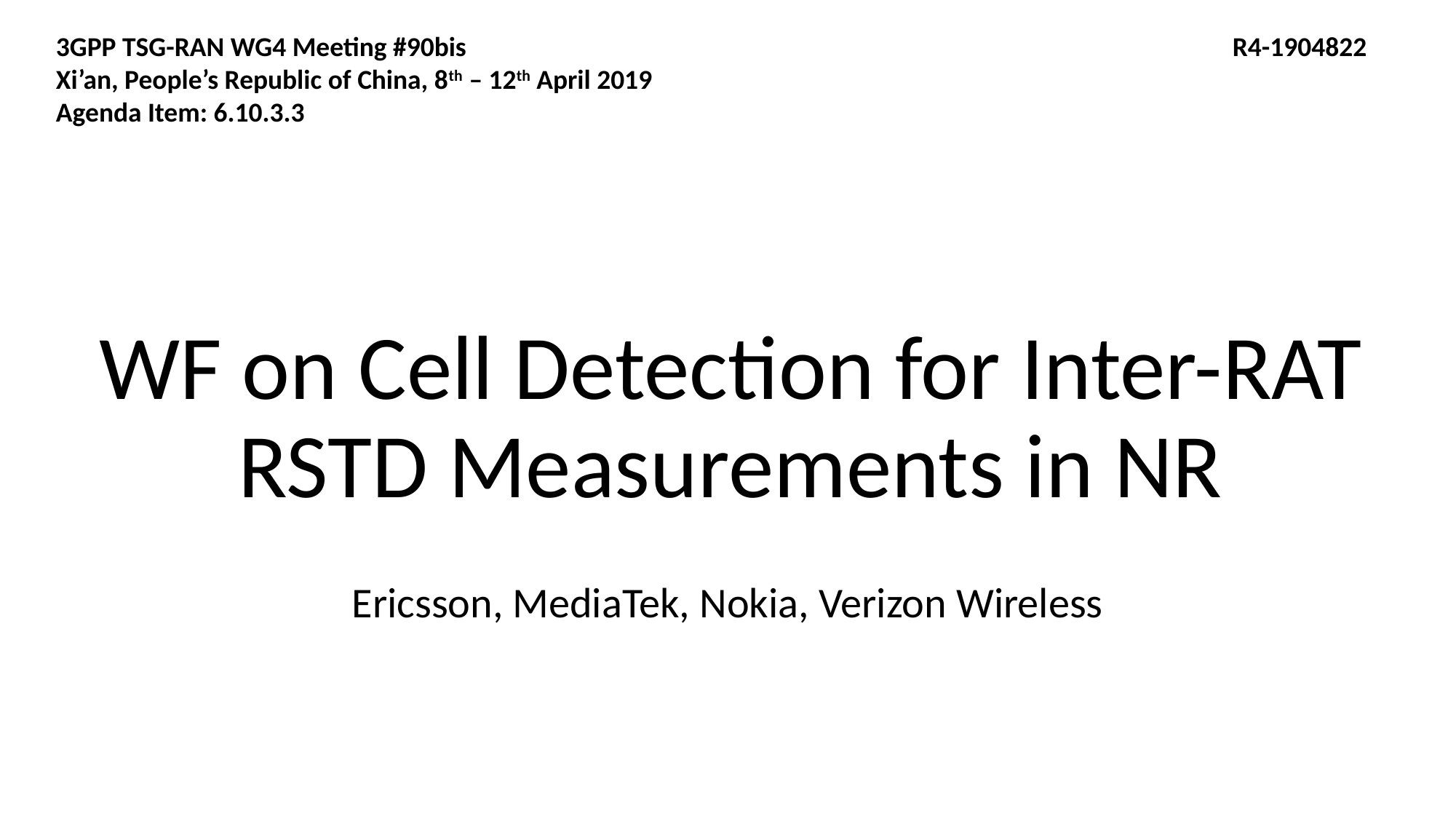

3GPP TSG-RAN WG4 Meeting #90bis	                                                                                                                        R4-1904822
Xi’an, People’s Republic of China, 8th – 12th April 2019
Agenda Item: 6.10.3.3
# WF on Cell Detection for Inter-RAT RSTD Measurements in NR
Ericsson, MediaTek, Nokia, Verizon Wireless